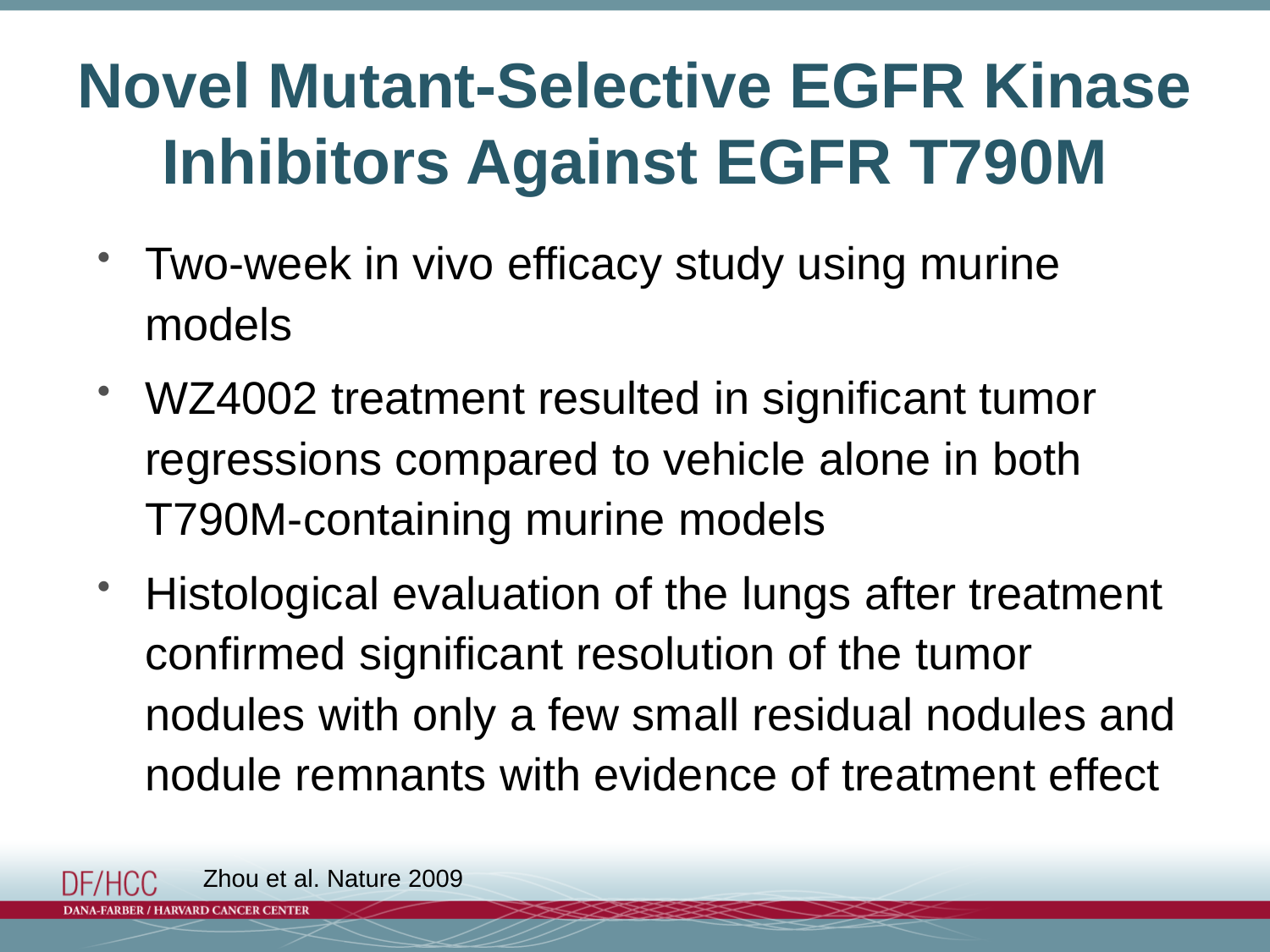

Novel Mutant-Selective EGFR Kinase Inhibitors Against EGFR T790M
Two-week in vivo efficacy study using murine models
WZ4002 treatment resulted in significant tumor regressions compared to vehicle alone in both T790M-containing murine models
Histological evaluation of the lungs after treatment confirmed significant resolution of the tumor nodules with only a few small residual nodules and nodule remnants with evidence of treatment effect
Zhou et al. Nature 2009